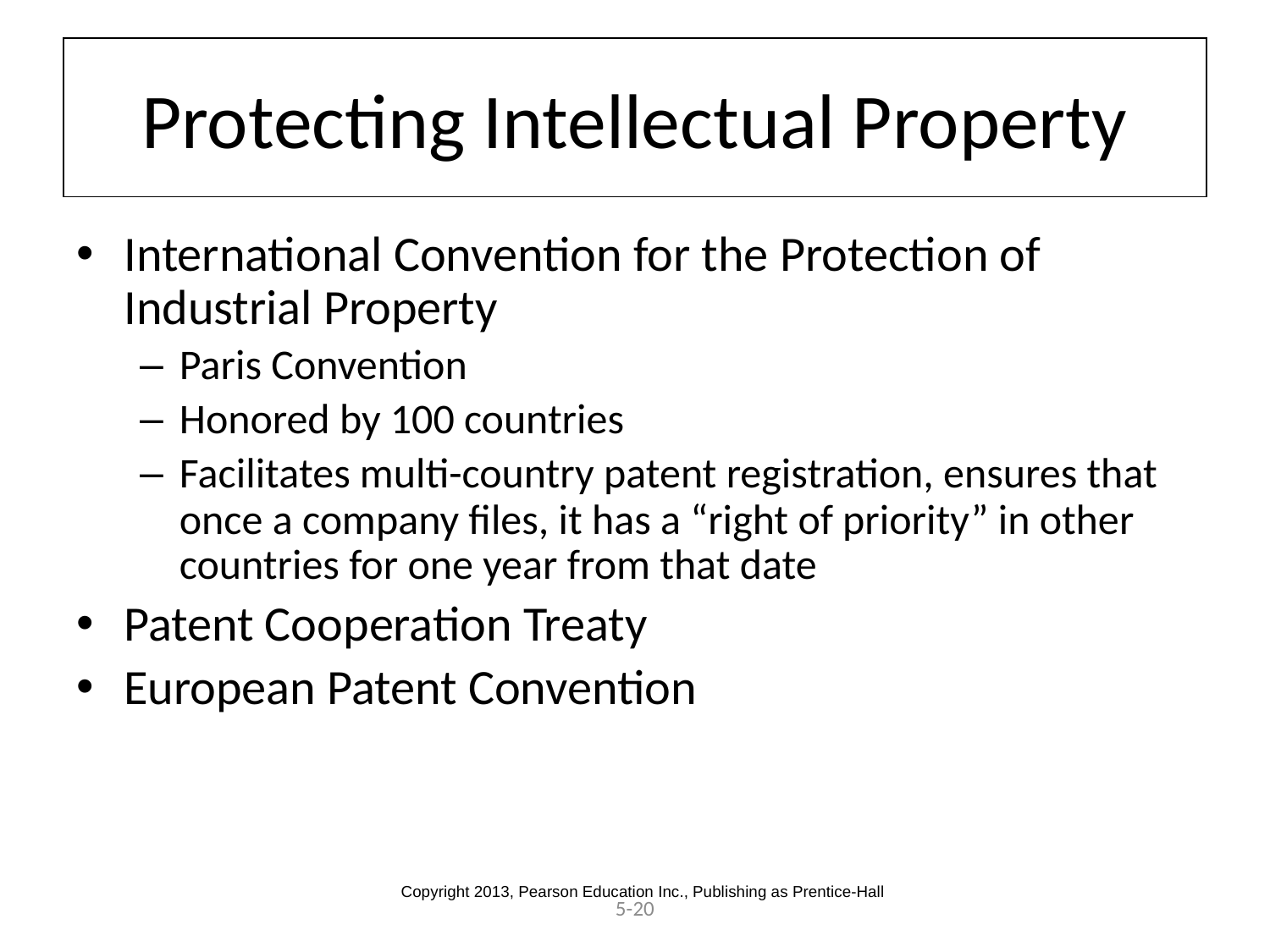

# Protecting Intellectual Property
International Convention for the Protection of Industrial Property
Paris Convention
Honored by 100 countries
Facilitates multi-country patent registration, ensures that once a company files, it has a “right of priority” in other countries for one year from that date
Patent Cooperation Treaty
European Patent Convention
Copyright 2013, Pearson Education Inc., Publishing as Prentice-Hall

5-20